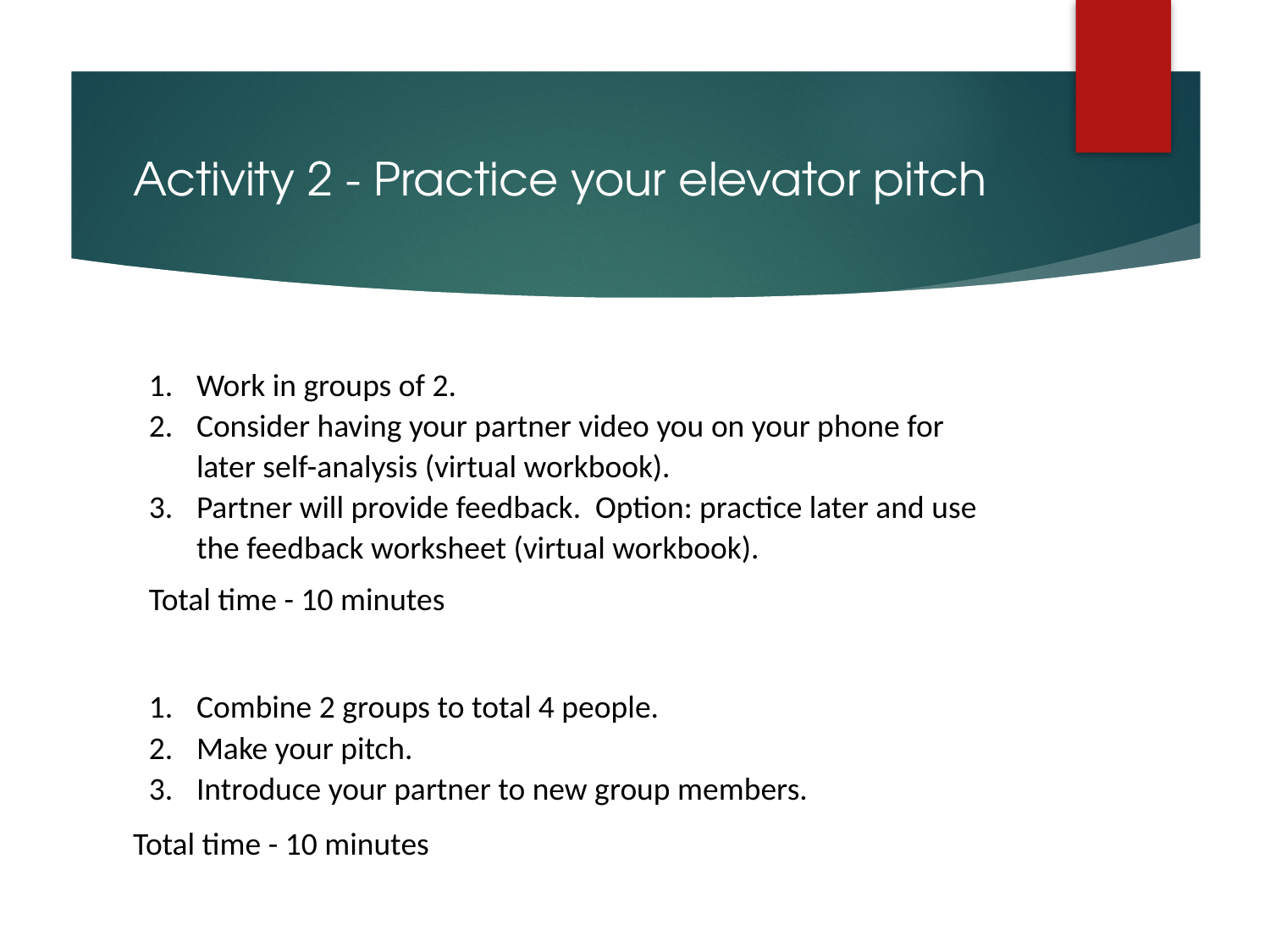

# Activity 2 - Practice your elevator pitch

Work in groups of 2.
Consider having your partner video you on your phone for later self-analysis (virtual workbook).
Partner will provide feedback.  Option: practice later and use the feedback worksheet (virtual workbook).
Total time - 10 minutes

Combine 2 groups to total 4 people.
Make your pitch.
Introduce your partner to new group members.
Total time - 10 minutes